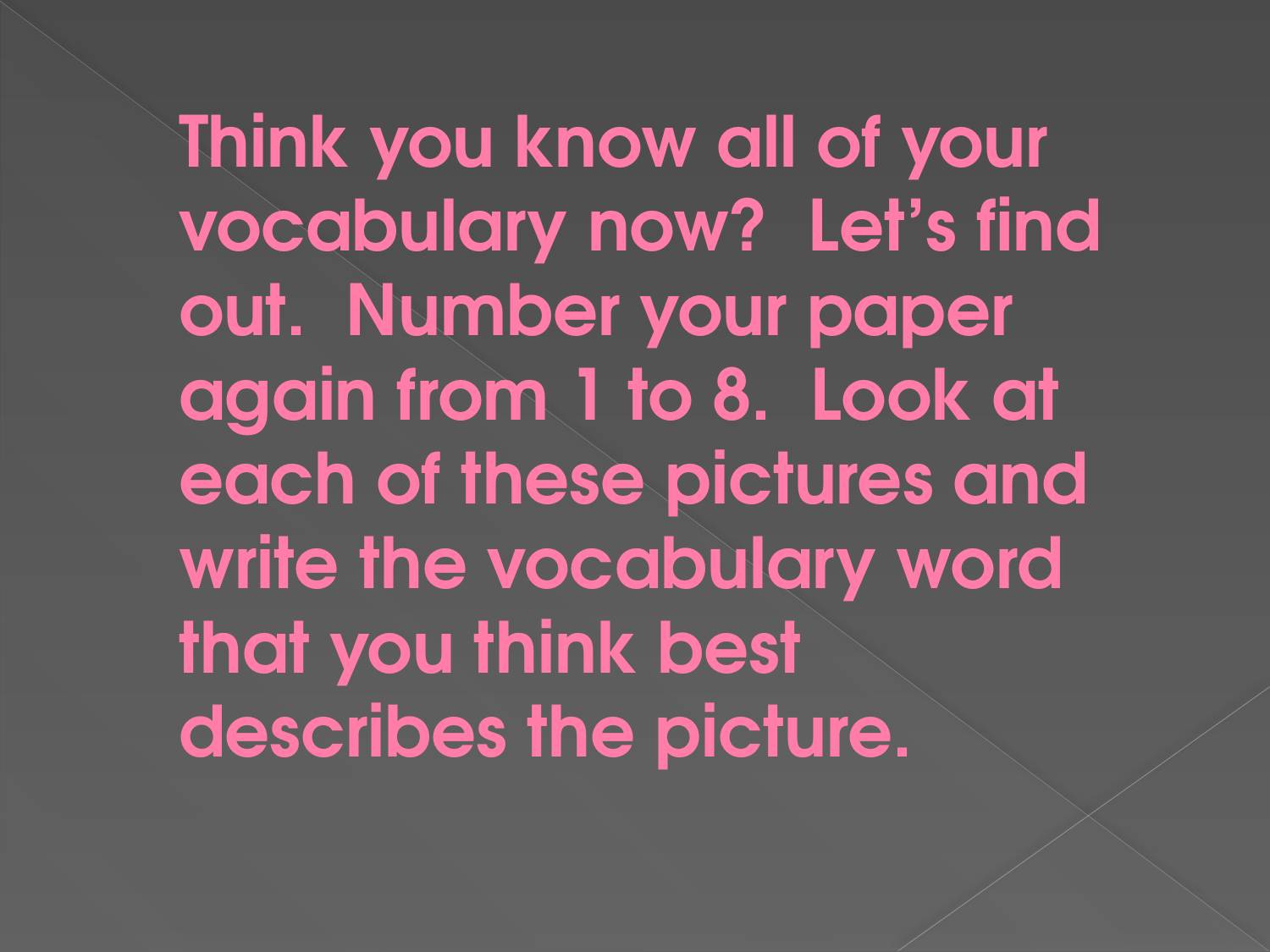

# Think you know all of your vocabulary now?  Let’s find out.  Number your paper again from 1 to 8.  Look at each of these pictures and write the vocabulary word that you think best describes the picture.